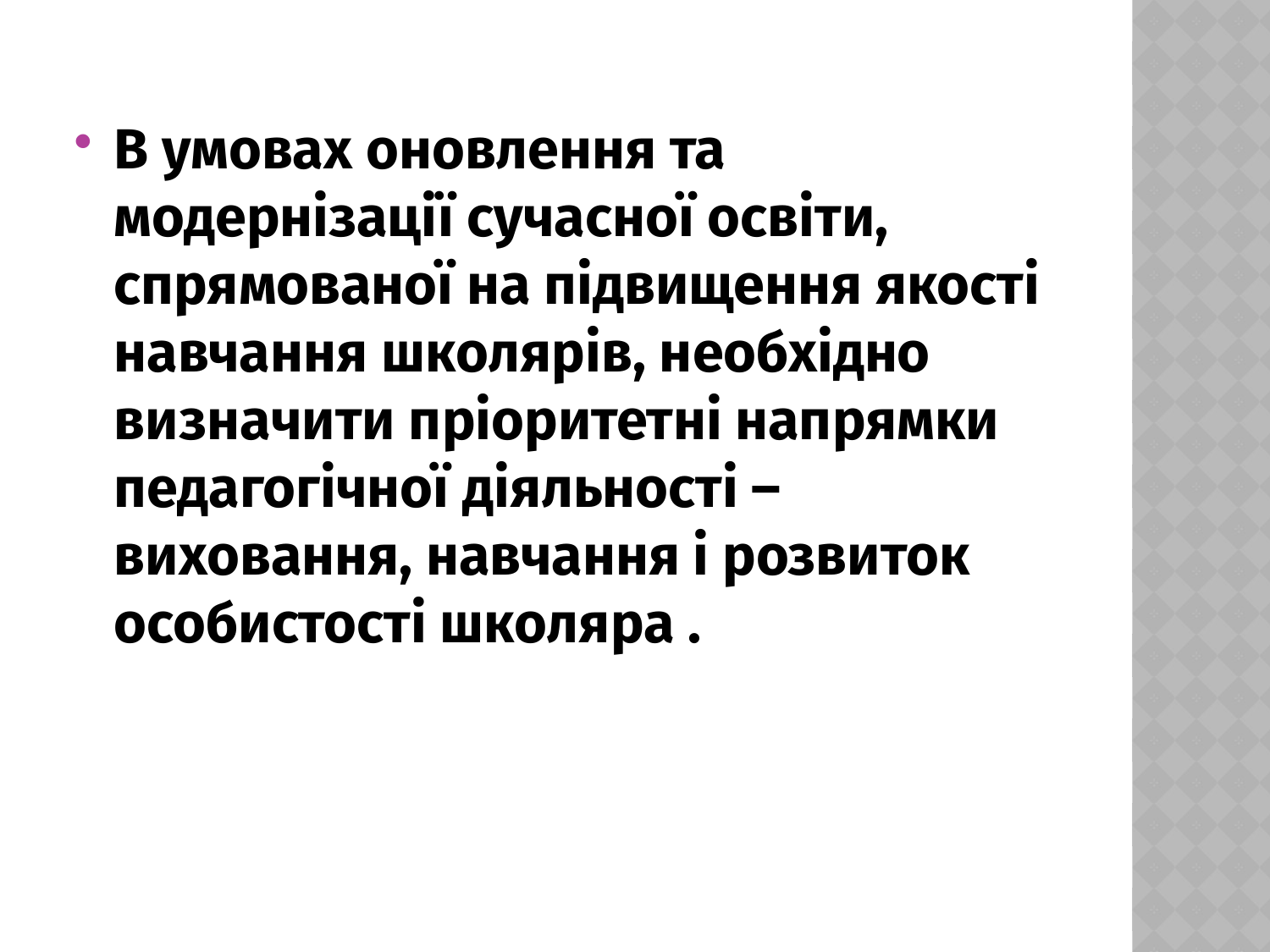

#
В умовах оновлення та модернізації сучасної освіти, спрямованої на підвищення якості навчання школярів, необхідно визначити пріоритетні напрямки педагогічної діяльності – виховання, навчання і розвиток особистості школяра .